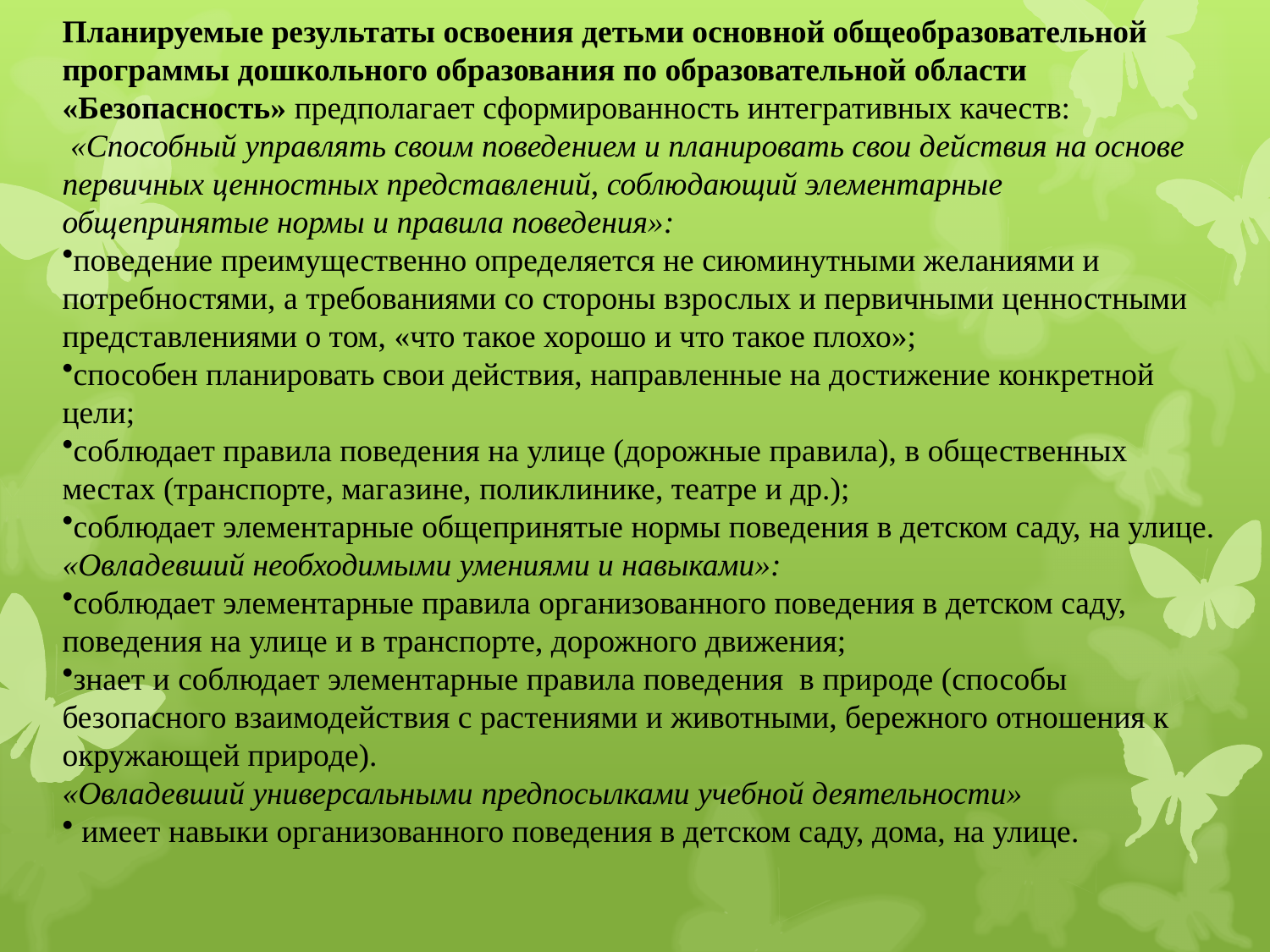

Планируемые результаты освоения детьми основной общеобразовательной программы дошкольного образования по образовательной области «Безопасность» предполагает сформированность интегративных качеств:
 «Способный управлять своим поведением и планировать свои действия на основе первичных ценностных представлений, соблюдающий элементарные общепринятые нормы и правила поведения»:
поведение преимущественно определяется не сиюминутными желаниями и потребностями, а требованиями со стороны взрослых и первичными ценностными представлениями о том, «что такое хорошо и что такое плохо»;
способен планировать свои действия, направленные на достижение конкретной цели;
соблюдает правила поведения на улице (дорожные правила), в общественных местах (транспорте, магазине, поликлинике, театре и др.);
соблюдает элементарные общепринятые нормы поведения в детском саду, на улице.
«Овладевший необходимыми умениями и навыками»:
соблюдает элементарные правила организованного поведения в детском саду, поведения на улице и в транспорте, дорожного движения;
знает и соблюдает элементарные правила поведения  в природе (способы безопасного взаимодействия с растениями и животными, бережного отношения к окружающей природе).
«Овладевший универсальными предпосылками учебной деятельности»
 имеет навыки организованного поведения в детском саду, дома, на улице.